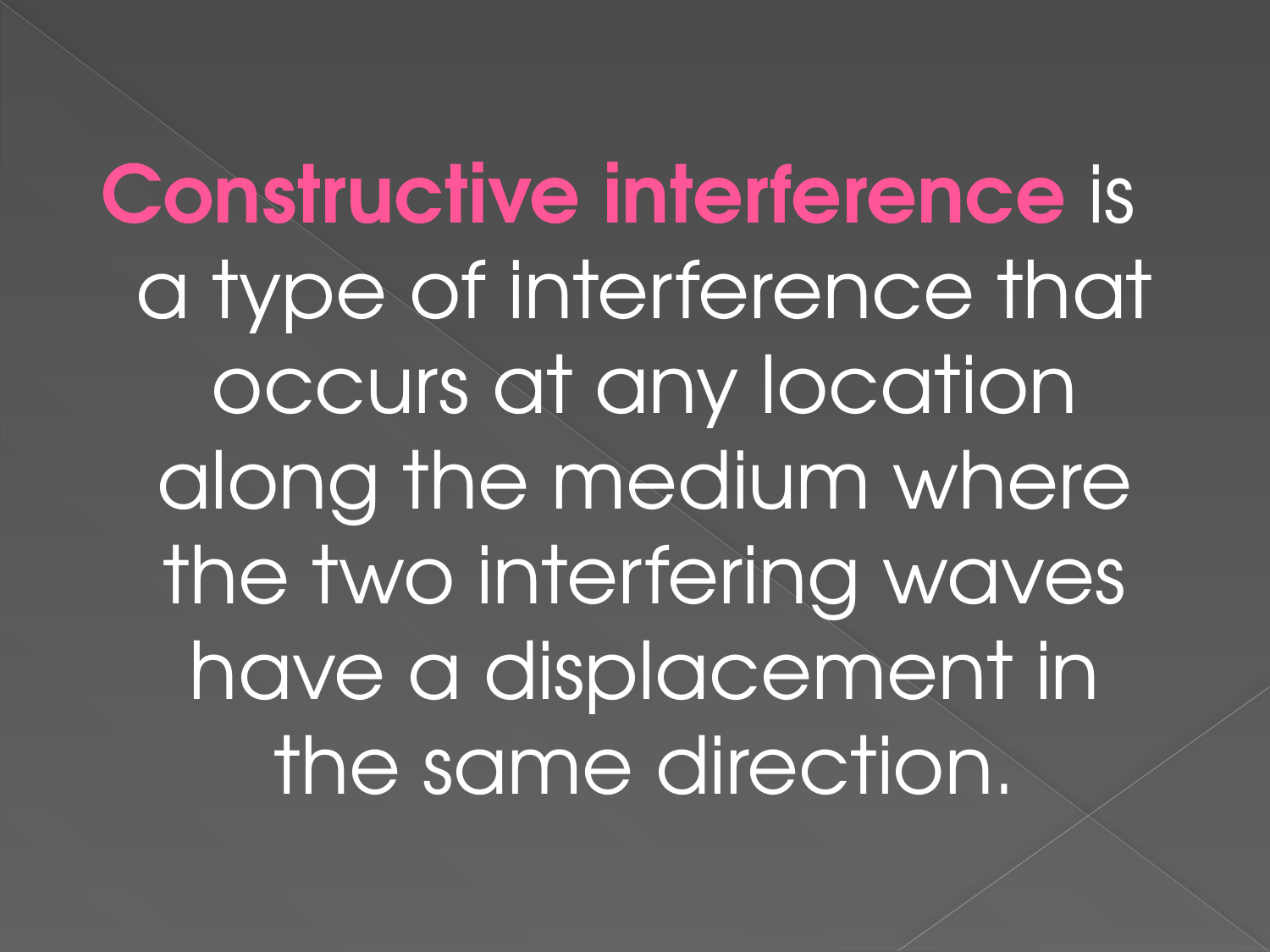

Constructive interference is a type of interference that occurs at any location along the medium where the two interfering waves have a displacement in the same direction.